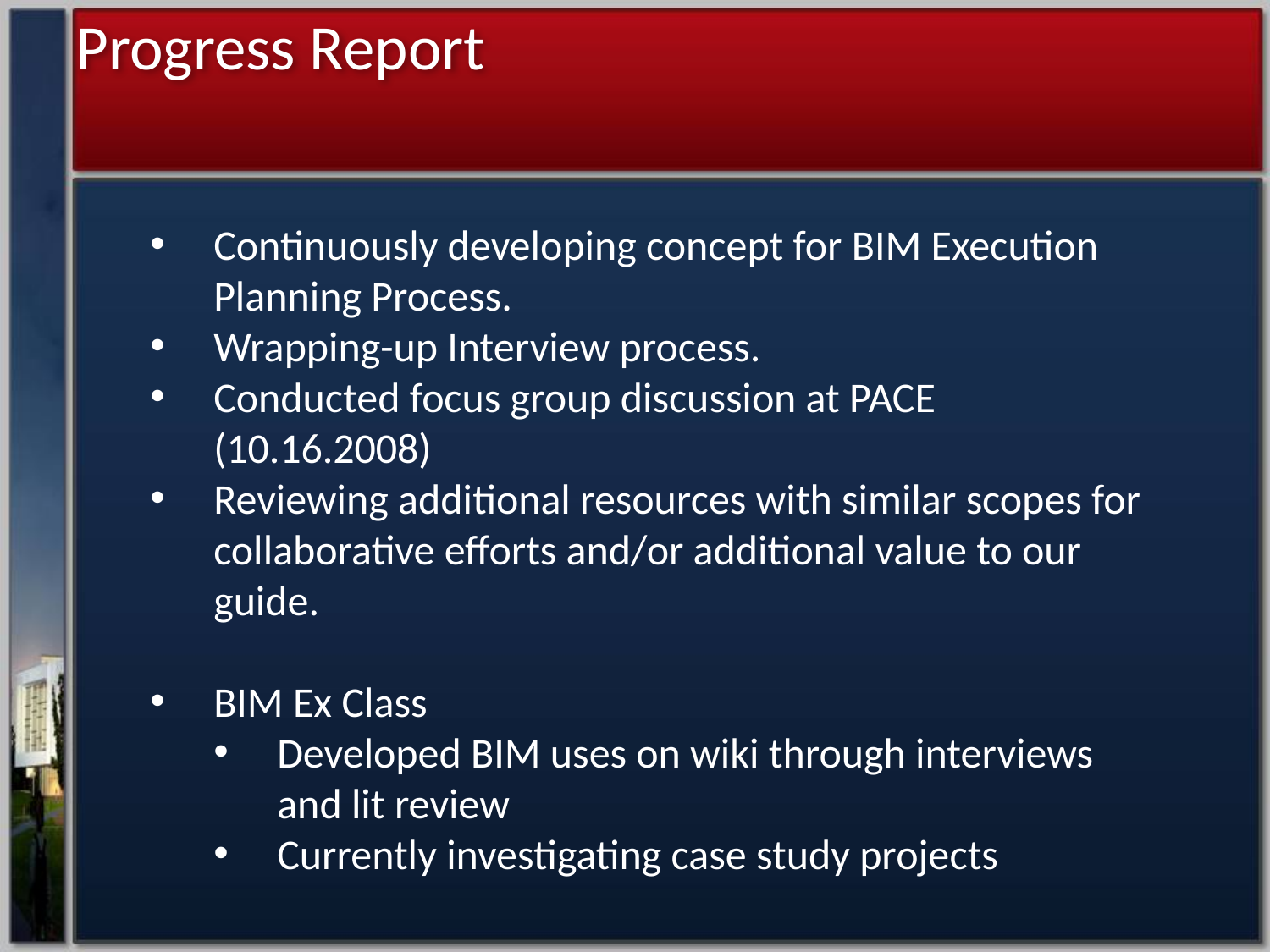

Progress Report

Continuously developing concept for BIM Execution Planning Process.
Wrapping-up Interview process.
Conducted focus group discussion at PACE (10.16.2008)
Reviewing additional resources with similar scopes for collaborative efforts and/or additional value to our guide.

BIM Ex Class
Developed BIM uses on wiki through interviews and lit review
Currently investigating case study projects